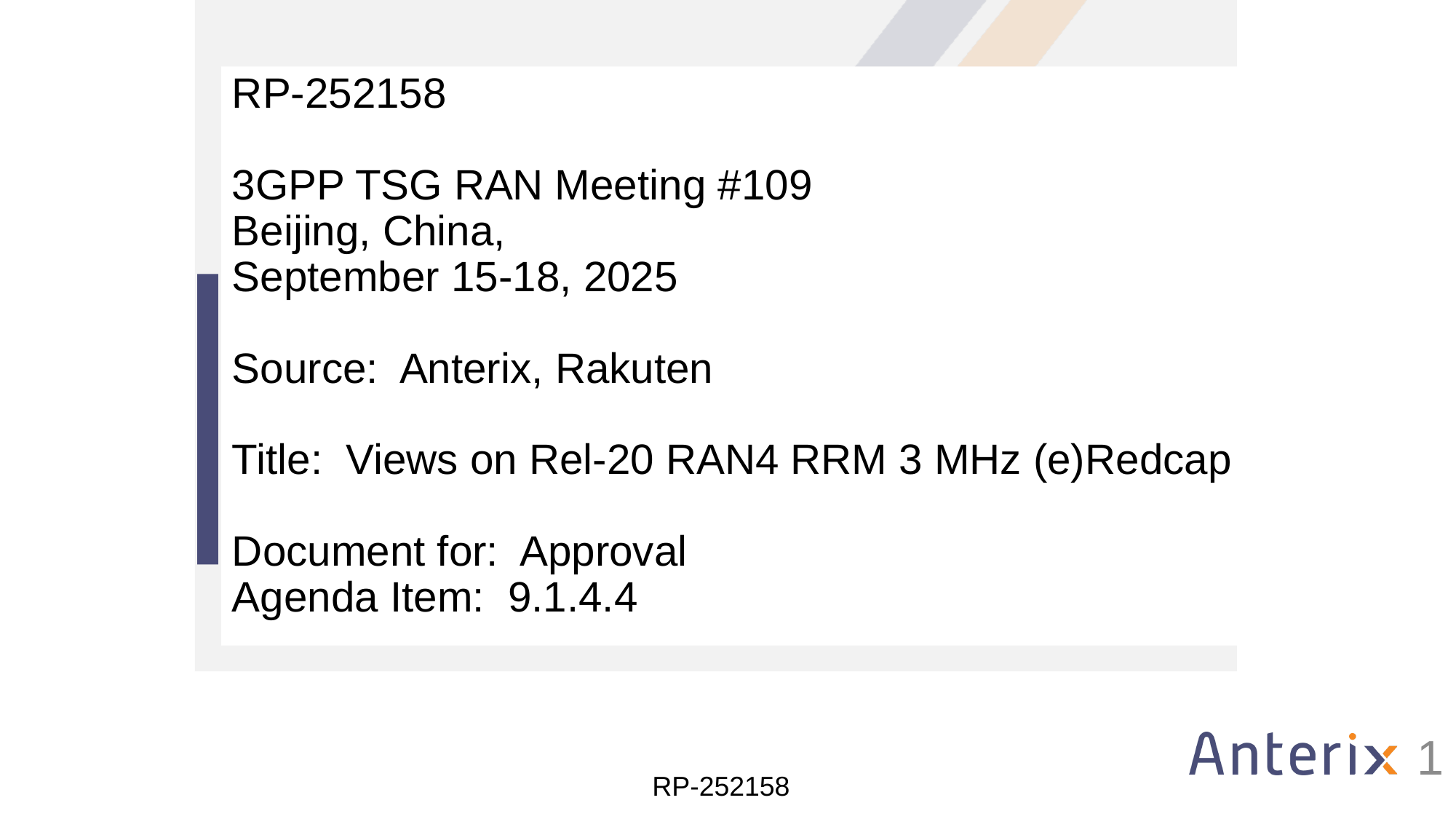

RP-252158
3GPP TSG RAN Meeting #109
Beijing, China,
September 15-18, 2025
Source:  Anterix, Rakuten
Title:  Views on Rel-20 RAN4 RRM 3 MHz (e)Redcap
Document for:  Approval
Agenda Item:  9.1.4.4
1